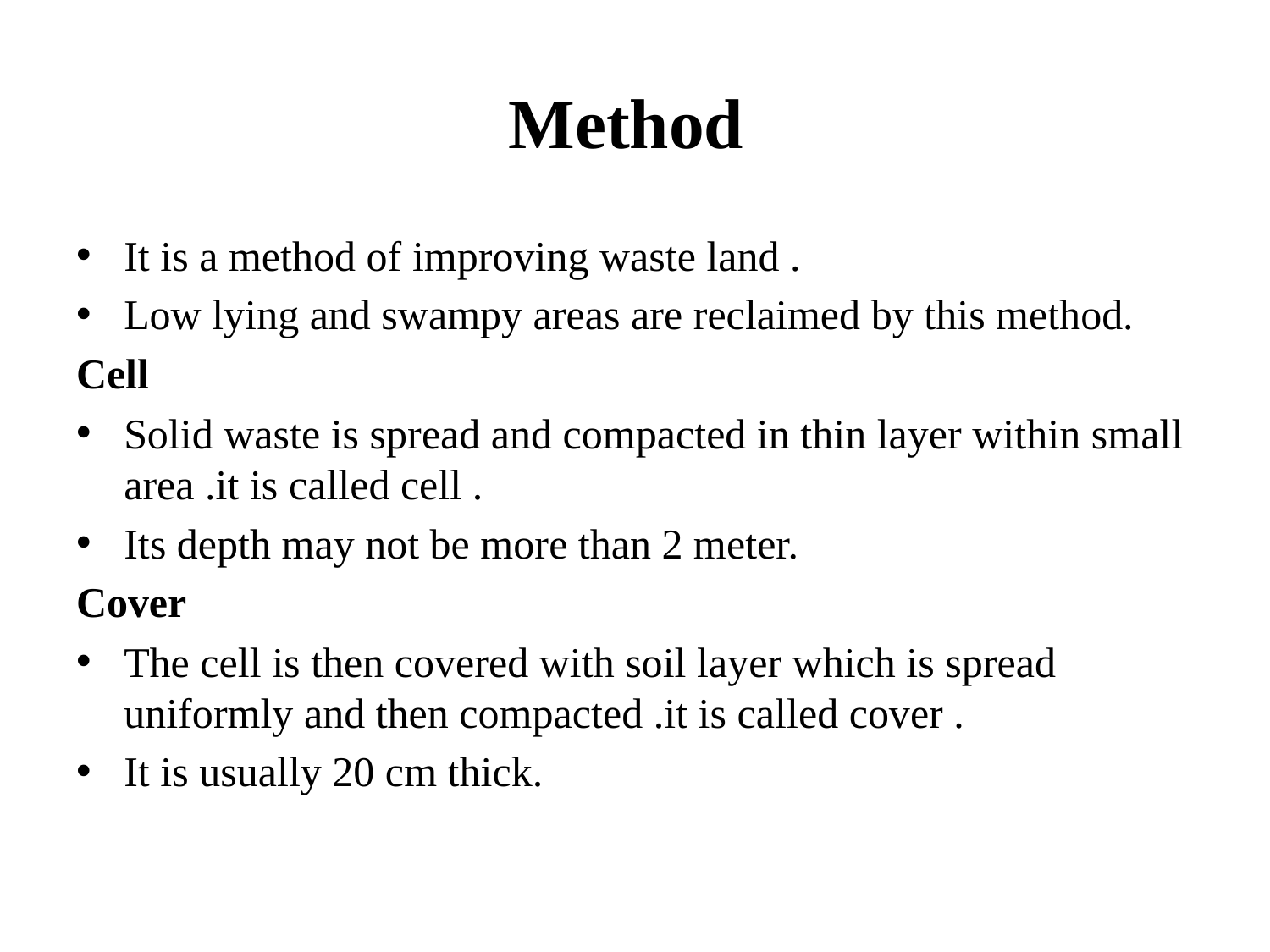

# Method
It is a method of improving waste land .
Low lying and swampy areas are reclaimed by this method.
Cell
Solid waste is spread and compacted in thin layer within small area .it is called cell .
Its depth may not be more than 2 meter.
Cover
The cell is then covered with soil layer which is spread uniformly and then compacted .it is called cover .
It is usually 20 cm thick.